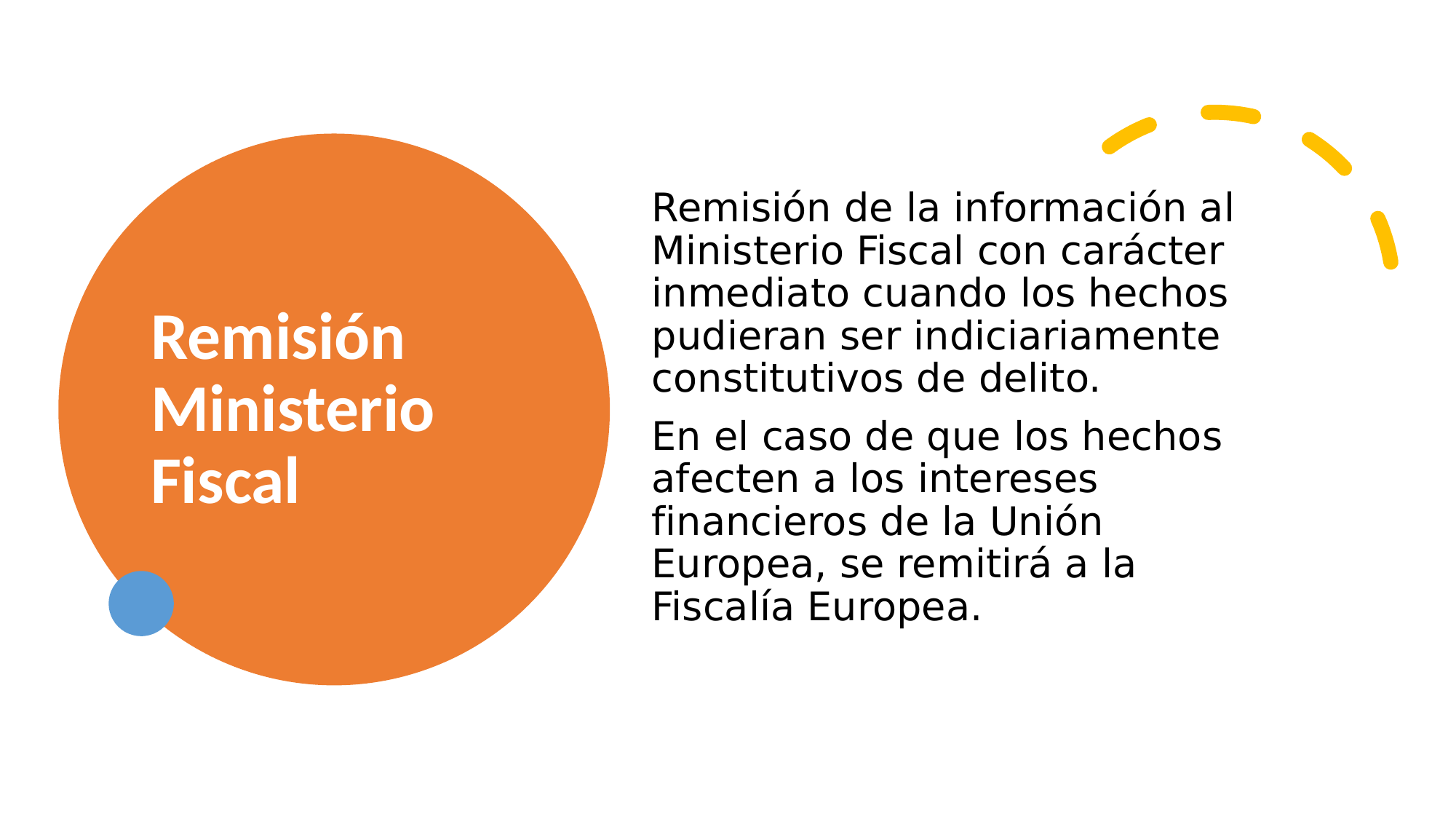

# Remisión Ministerio Fiscal
Remisión de la información al Ministerio Fiscal con carácter inmediato cuando los hechos pudieran ser indiciariamente constitutivos de delito.
En el caso de que los hechos afecten a los intereses financieros de la Unión Europea, se remitirá a la Fiscalía Europea.